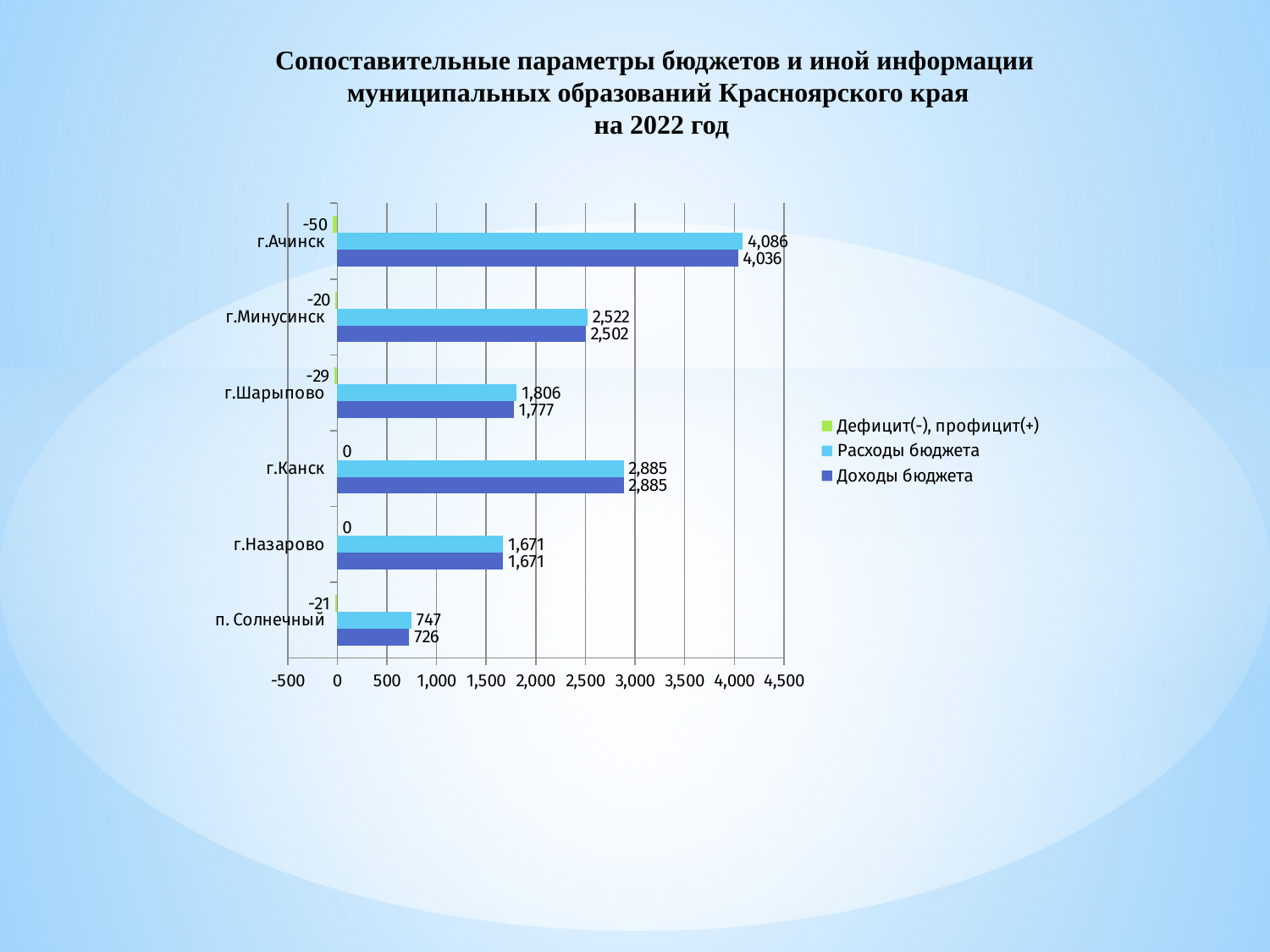

# Сопоставительные параметры бюджетов и иной информации муниципальных образований Красноярского края на 2022 год

### Chart

| Category | Доходы бюджета | Расходы бюджета | Дефицит(-), профицит(+) |
|---|---|---|---|
| п. Солнечный | 726.0 | 747.0 | -21.0 |
| г.Назарово | 1671.0 | 1671.0 | 0.0 |
| г.Канск | 2885.0 | 2885.0 | 0.0 |
| г.Шарыпово | 1777.0 | 1806.0 | -29.0 |
| г.Минусинск | 2502.0 | 2522.0 | -20.0 |
| г.Ачинск | 4036.0 | 4086.0 | -50.0 |